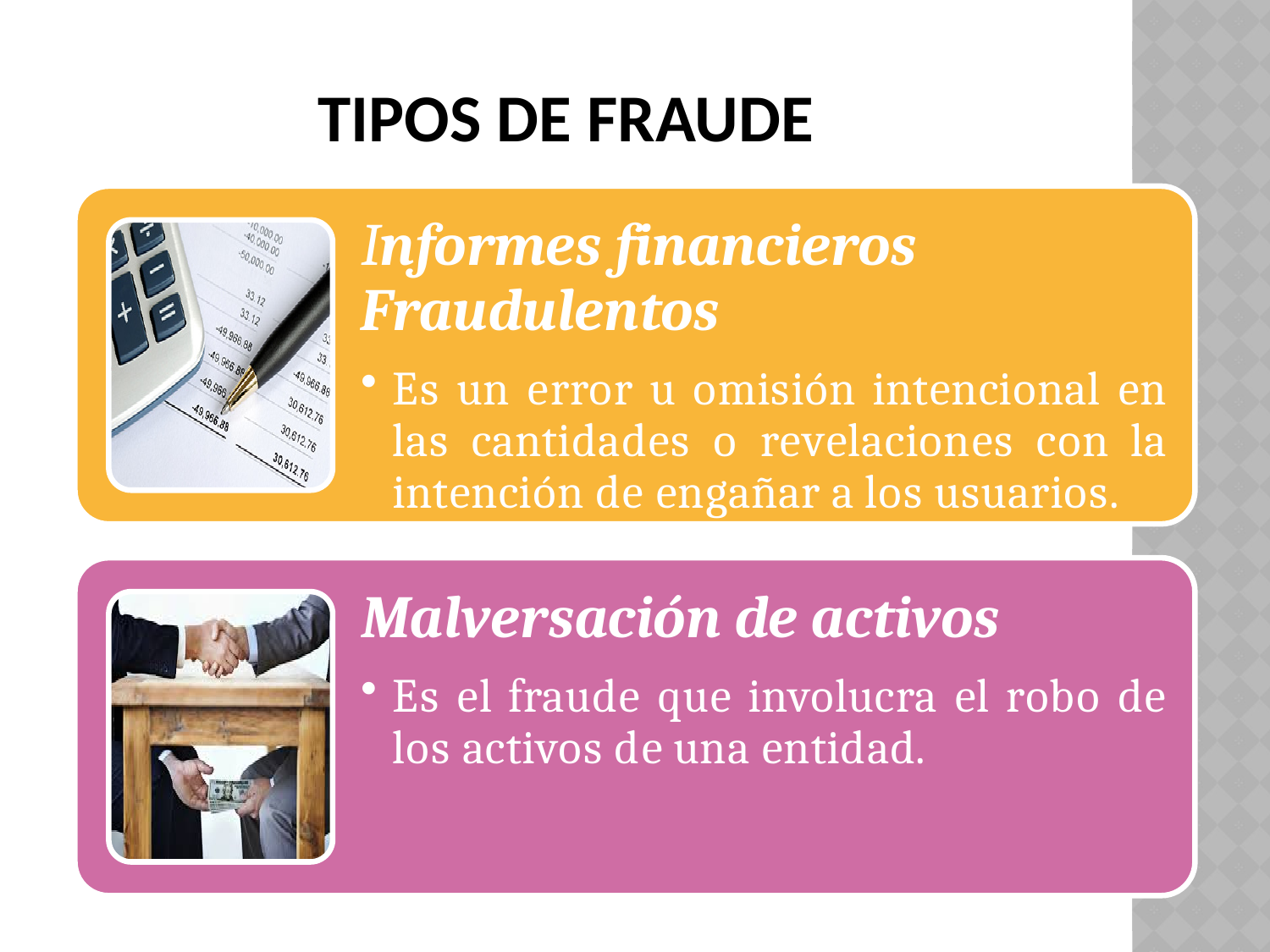

# Tipos de fraude
Informes financieros Fraudulentos
Es un error u omisión intencional en las cantidades o revelaciones con la intención de engañar a los usuarios.
Malversación de activos
Es el fraude que involucra el robo de los activos de una entidad.